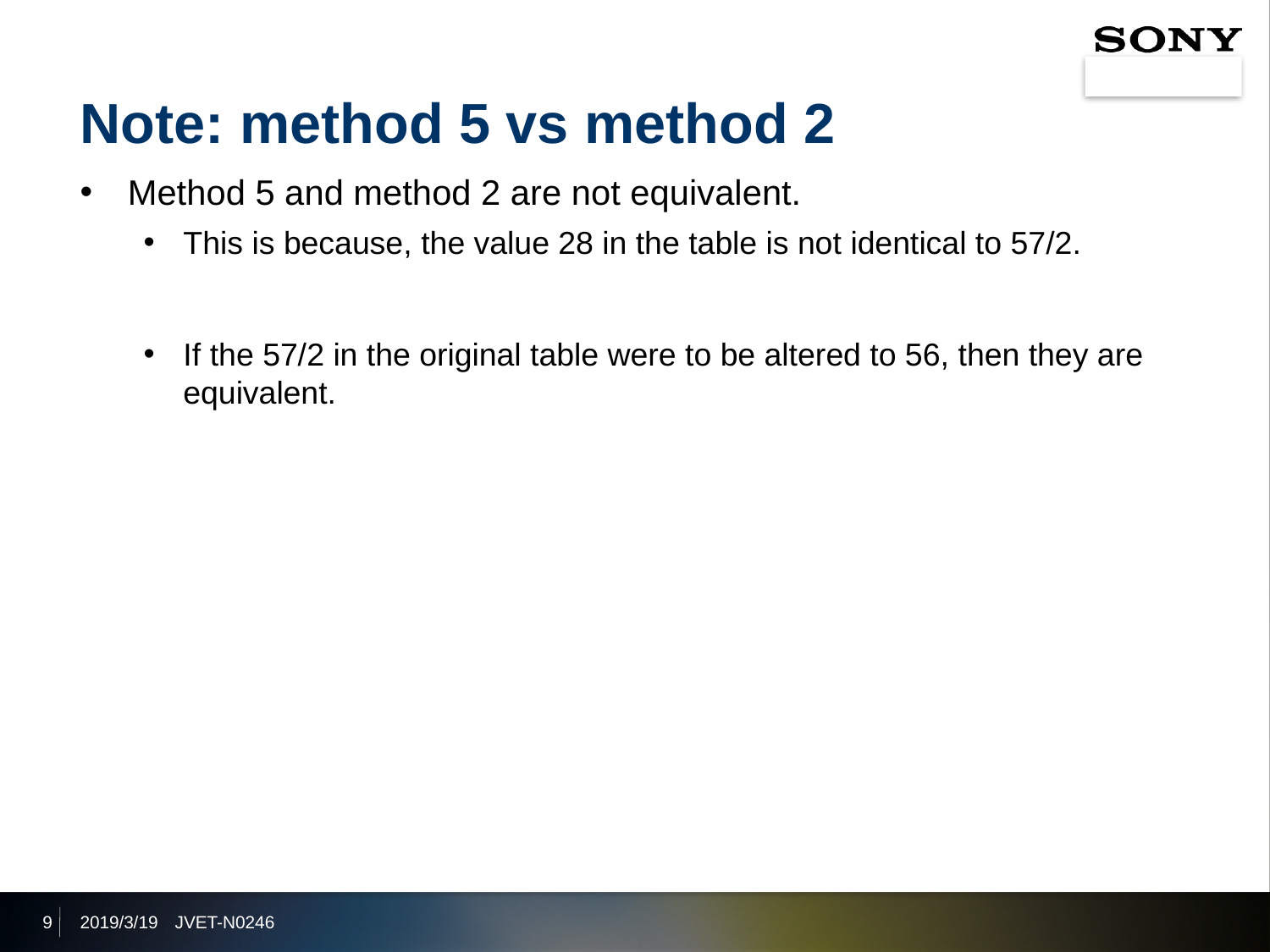

# Note: method 5 vs method 2
Method 5 and method 2 are not equivalent.
This is because, the value 28 in the table is not identical to 57/2.

If the 57/2 in the original table were to be altered to 56, then they are equivalent.
9
2019/3/19
JVET-N0246